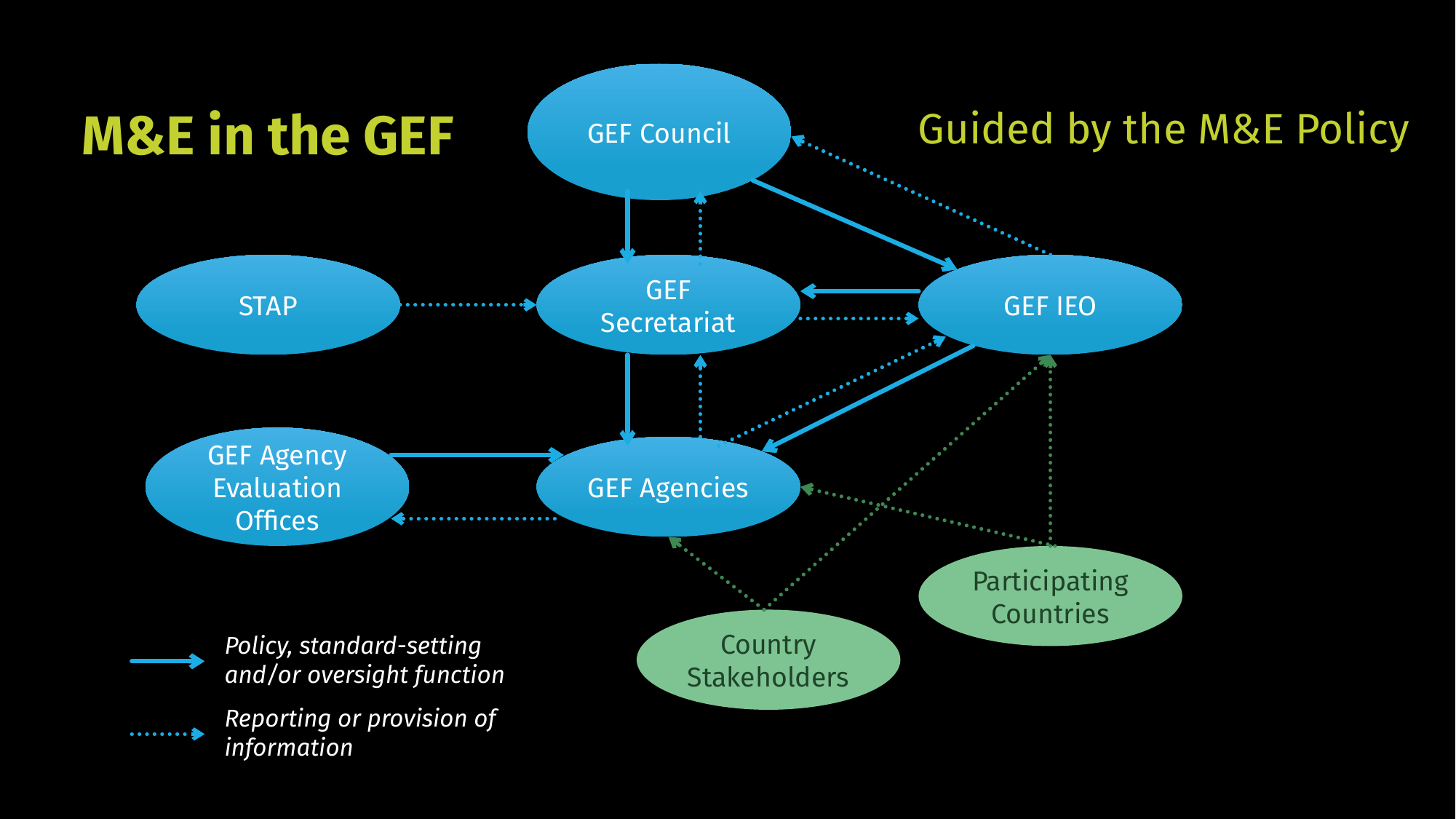

GEF Council
M&E in the GEF
Guided by the M&E Policy
STAP
GEF Secretariat
GEF IEO
GEF Agency Evaluation Offices
GEF Agencies
Participating Countries
Country Stakeholders
Policy, standard-setting and/or oversight function
Reporting or provision of information